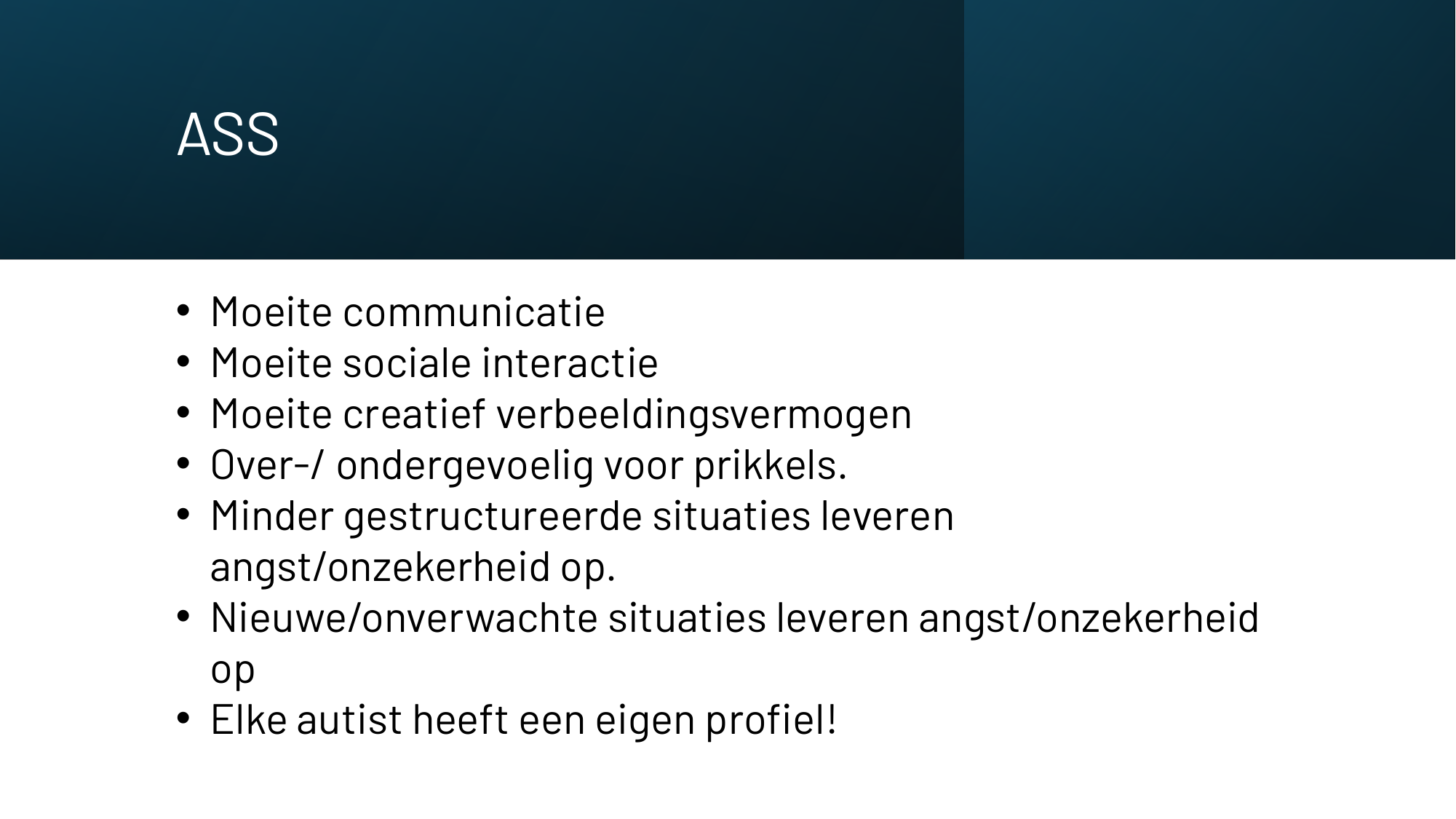

# ASS
Moeite communicatie
Moeite sociale interactie
Moeite creatief verbeeldingsvermogen
Over-/ ondergevoelig voor prikkels.
Minder gestructureerde situaties leveren angst/onzekerheid op.
Nieuwe/onverwachte situaties leveren angst/onzekerheid op
Elke autist heeft een eigen profiel!